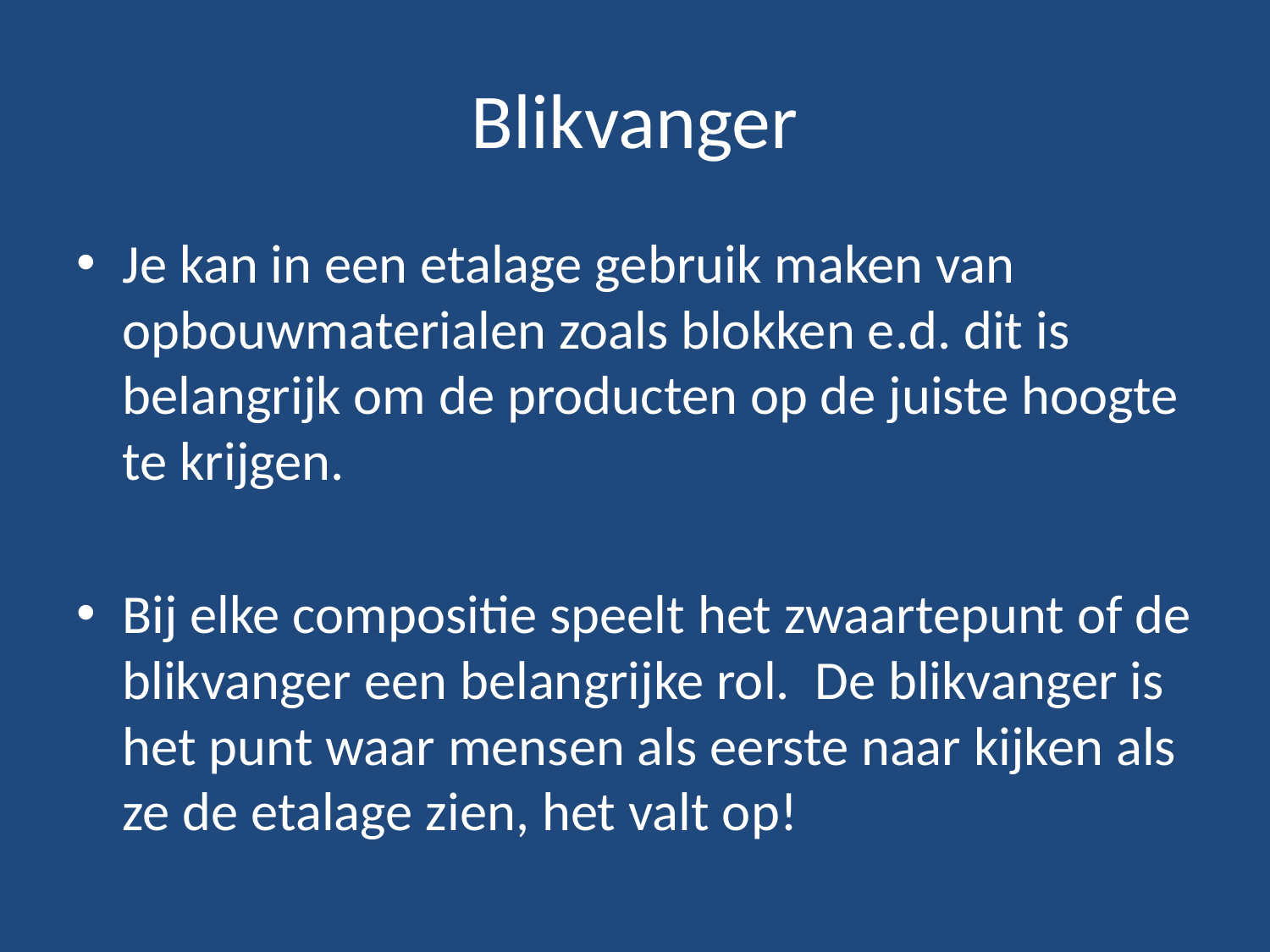

# Blikvanger
Je kan in een etalage gebruik maken van opbouwmaterialen zoals blokken e.d. dit is belangrijk om de producten op de juiste hoogte te krijgen.

Bij elke compositie speelt het zwaartepunt of de blikvanger een belangrijke rol.  De blikvanger is het punt waar mensen als eerste naar kijken als ze de etalage zien, het valt op!